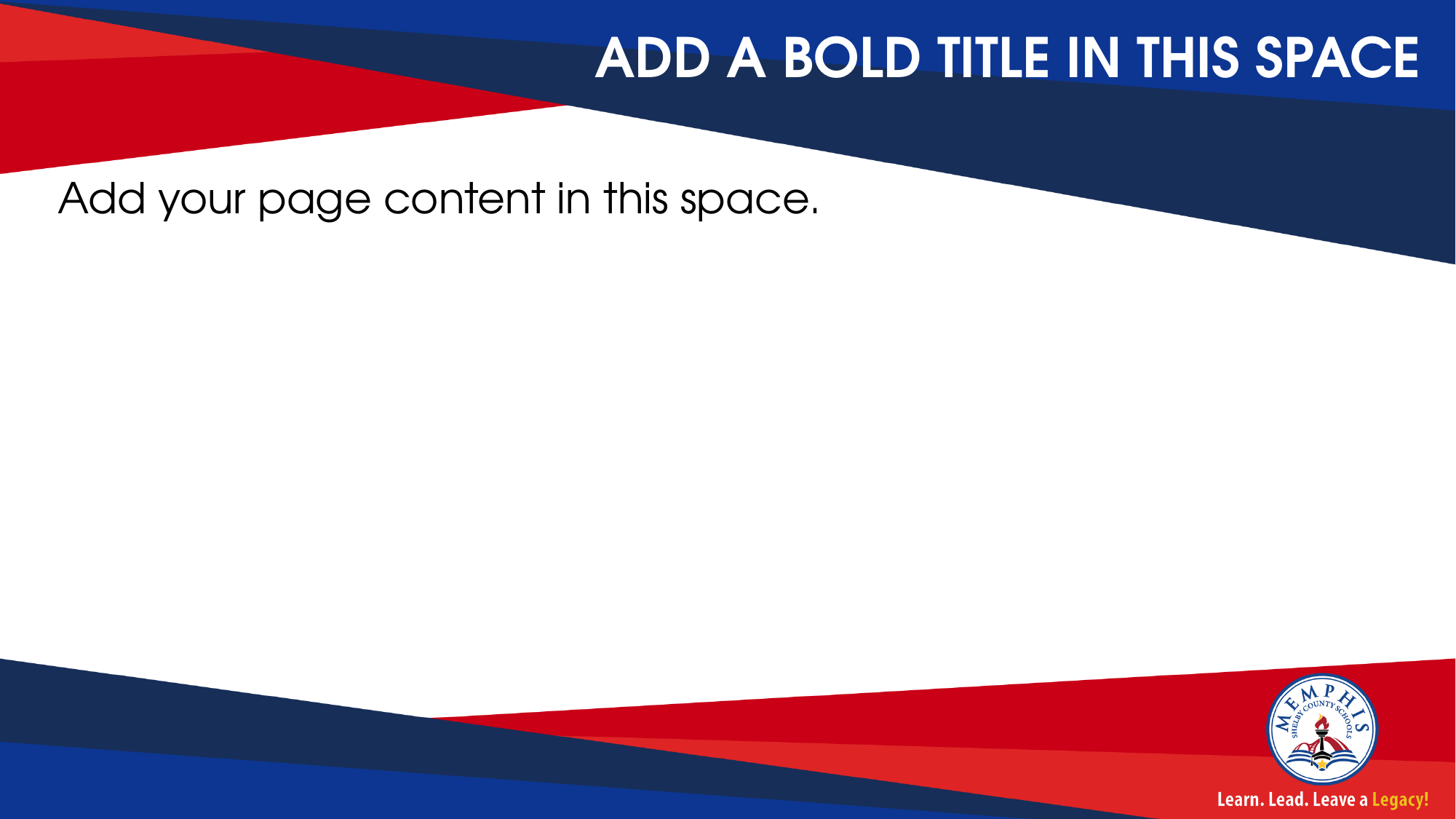

ADD A BOLD TITLE IN THIS SPACE
Add your page content in this space.